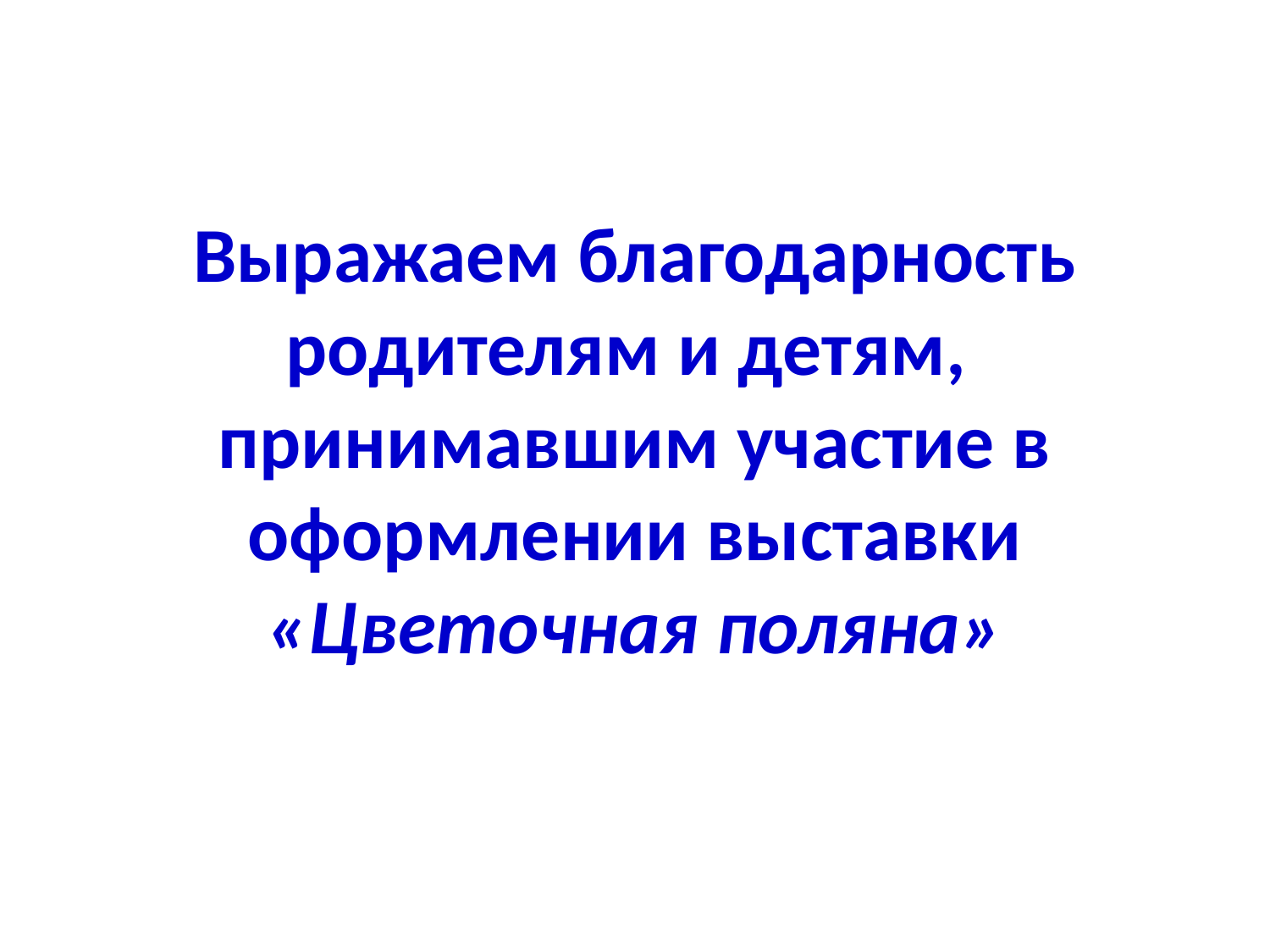

# Выражаем благодарность родителям и детям, принимавшим участие в оформлении выставки «Цветочная поляна»